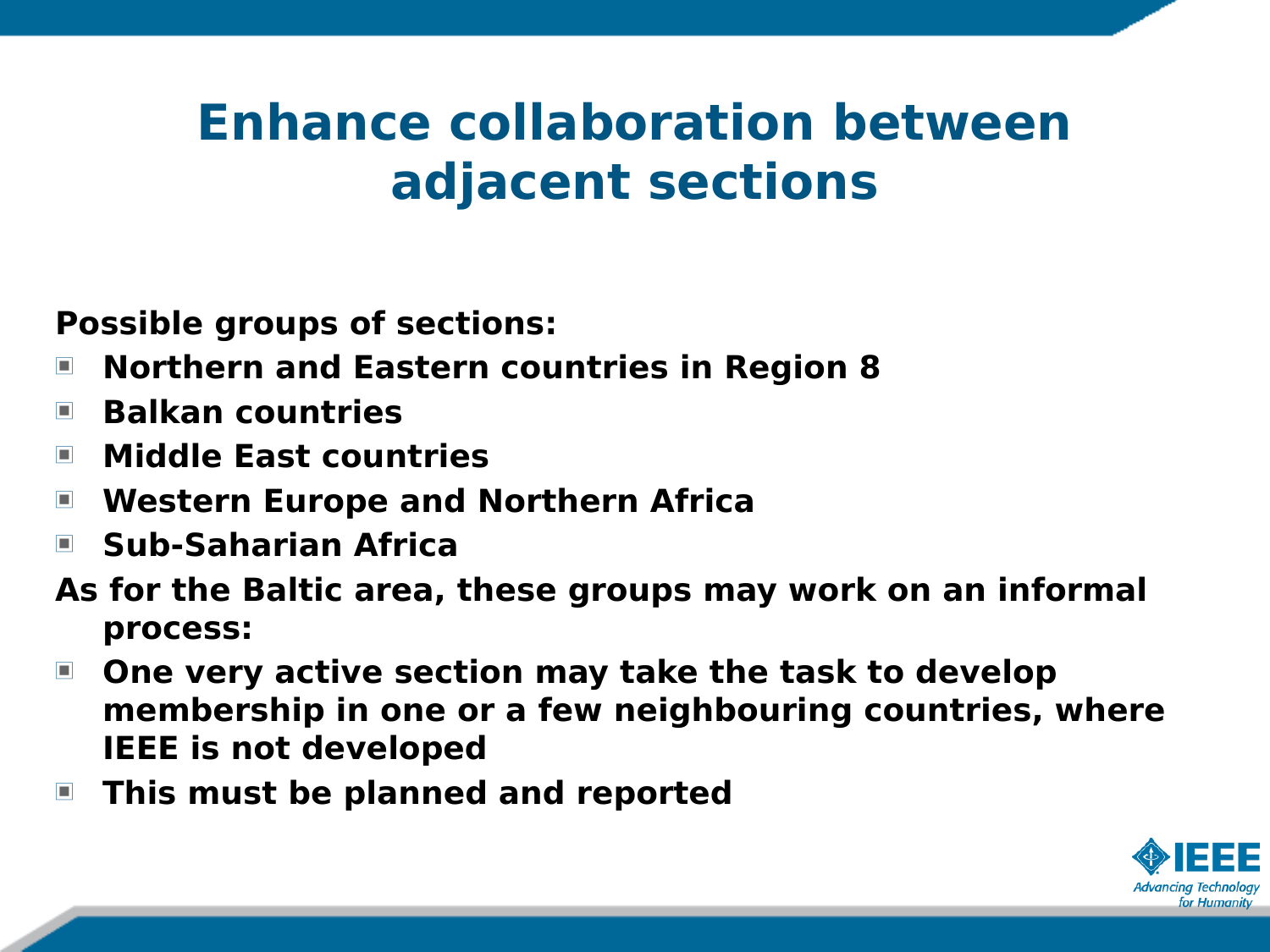

# Enhance collaboration between adjacent sections
Possible groups of sections:
Northern and Eastern countries in Region 8
Balkan countries
Middle East countries
Western Europe and Northern Africa
Sub-Saharian Africa
As for the Baltic area, these groups may work on an informal process:
One very active section may take the task to develop membership in one or a few neighbouring countries, where IEEE is not developed
This must be planned and reported